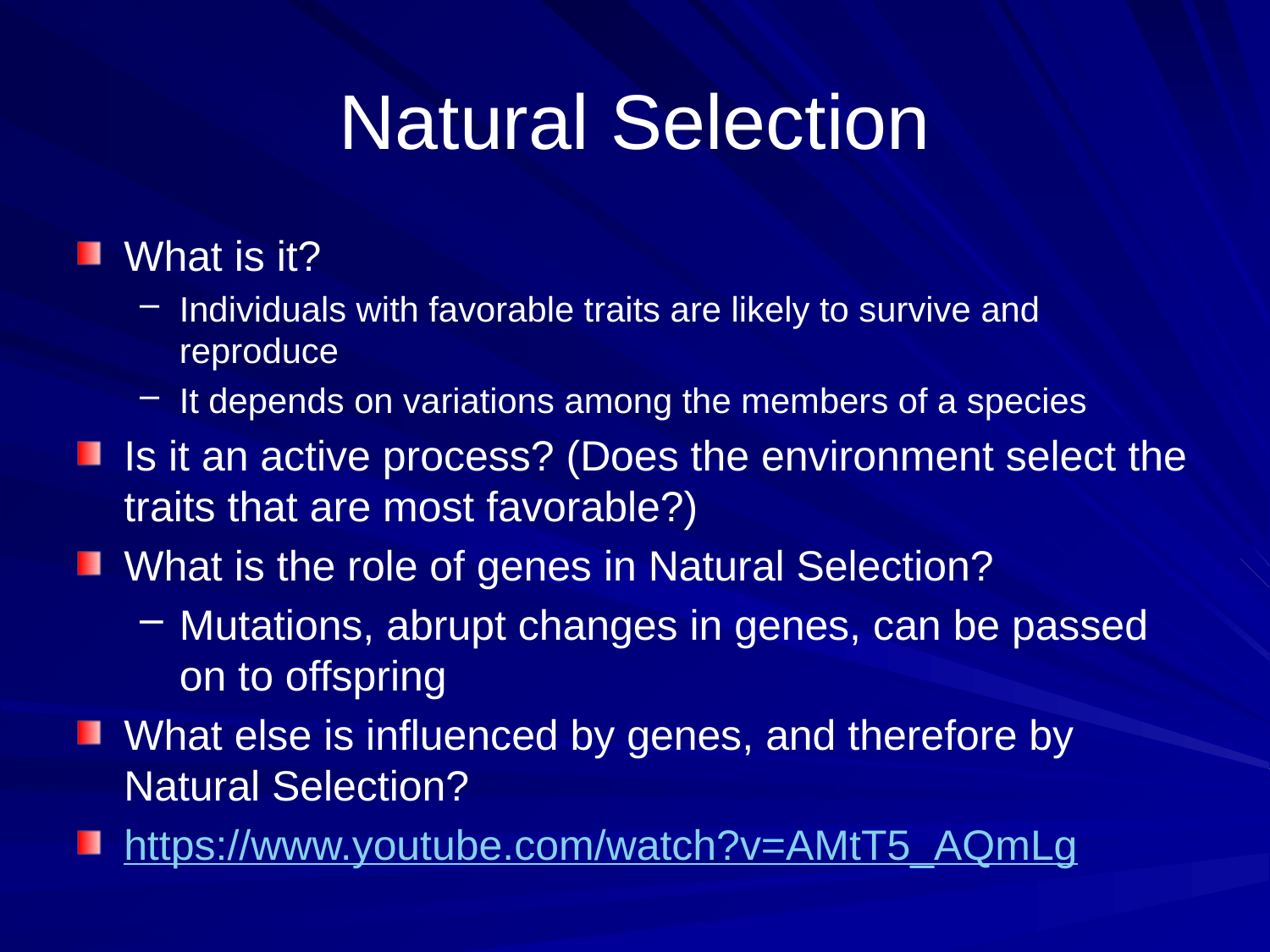

# Natural Selection
What is it?
Individuals with favorable traits are likely to survive and reproduce
It depends on variations among the members of a species
Is it an active process? (Does the environment select the traits that are most favorable?)
What is the role of genes in Natural Selection?
Mutations, abrupt changes in genes, can be passed on to offspring
What else is influenced by genes, and therefore by Natural Selection?
https://www.youtube.com/watch?v=AMtT5_AQmLg